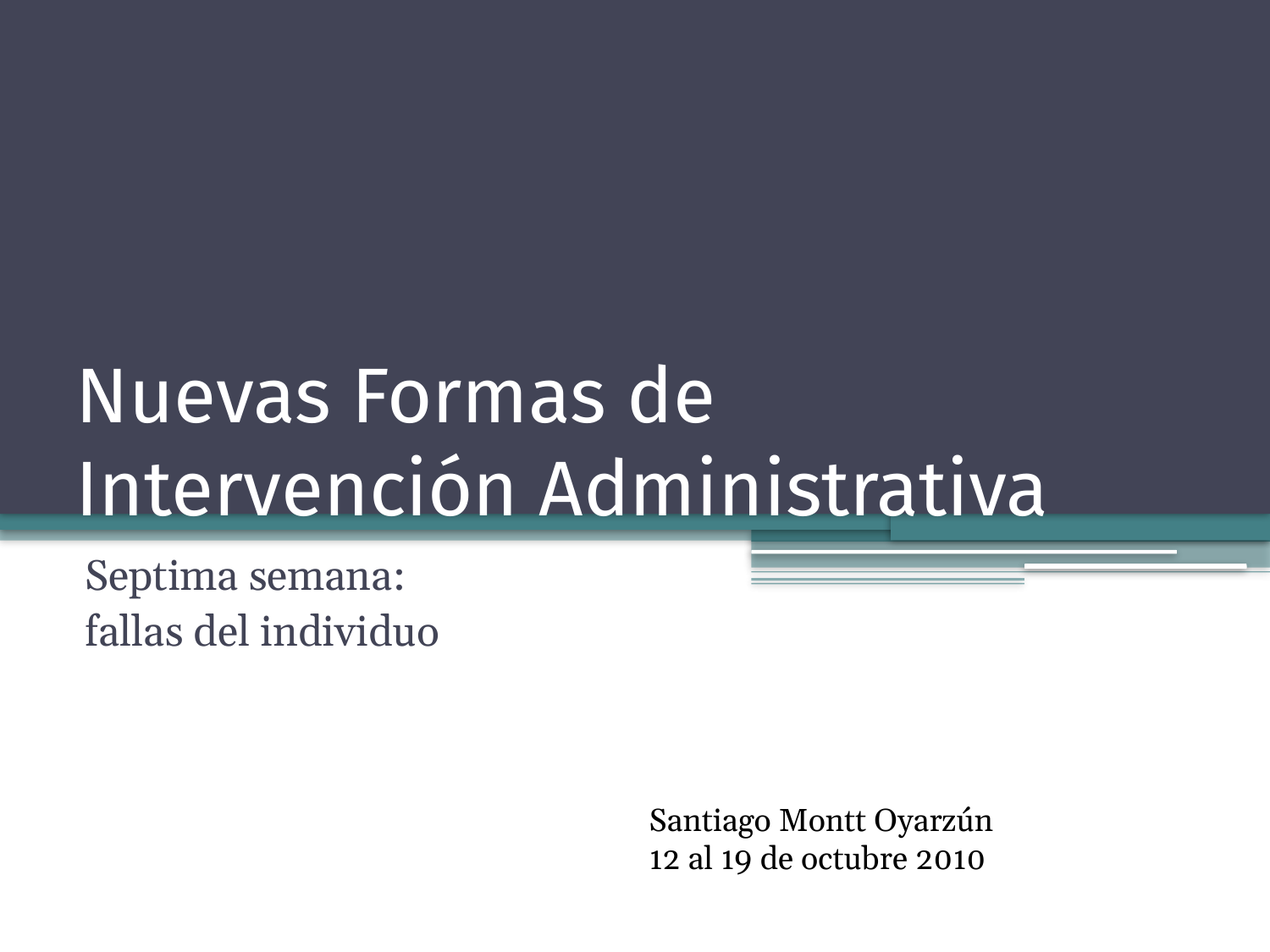

# Nuevas Formas de Intervención Administrativa
Septima semana:
fallas del individuo

Santiago Montt Oyarzún
12 al 19 de octubre 2010